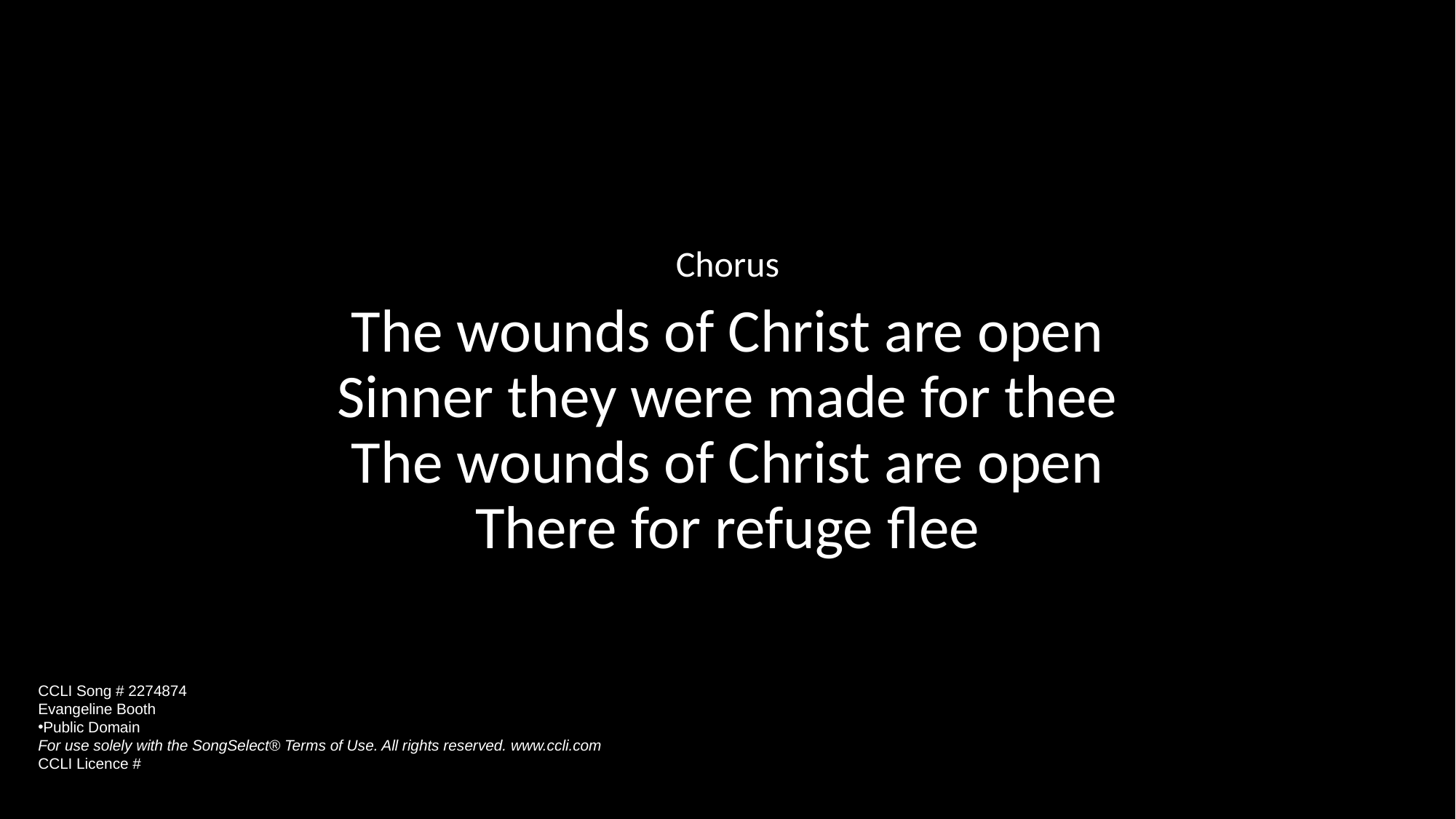

Chorus
The wounds of Christ are open
Sinner they were made for thee
The wounds of Christ are open
There for refuge flee
CCLI Song # 2274874
Evangeline Booth
Public Domain
For use solely with the SongSelect® Terms of Use. All rights reserved. www.ccli.com
CCLI Licence #